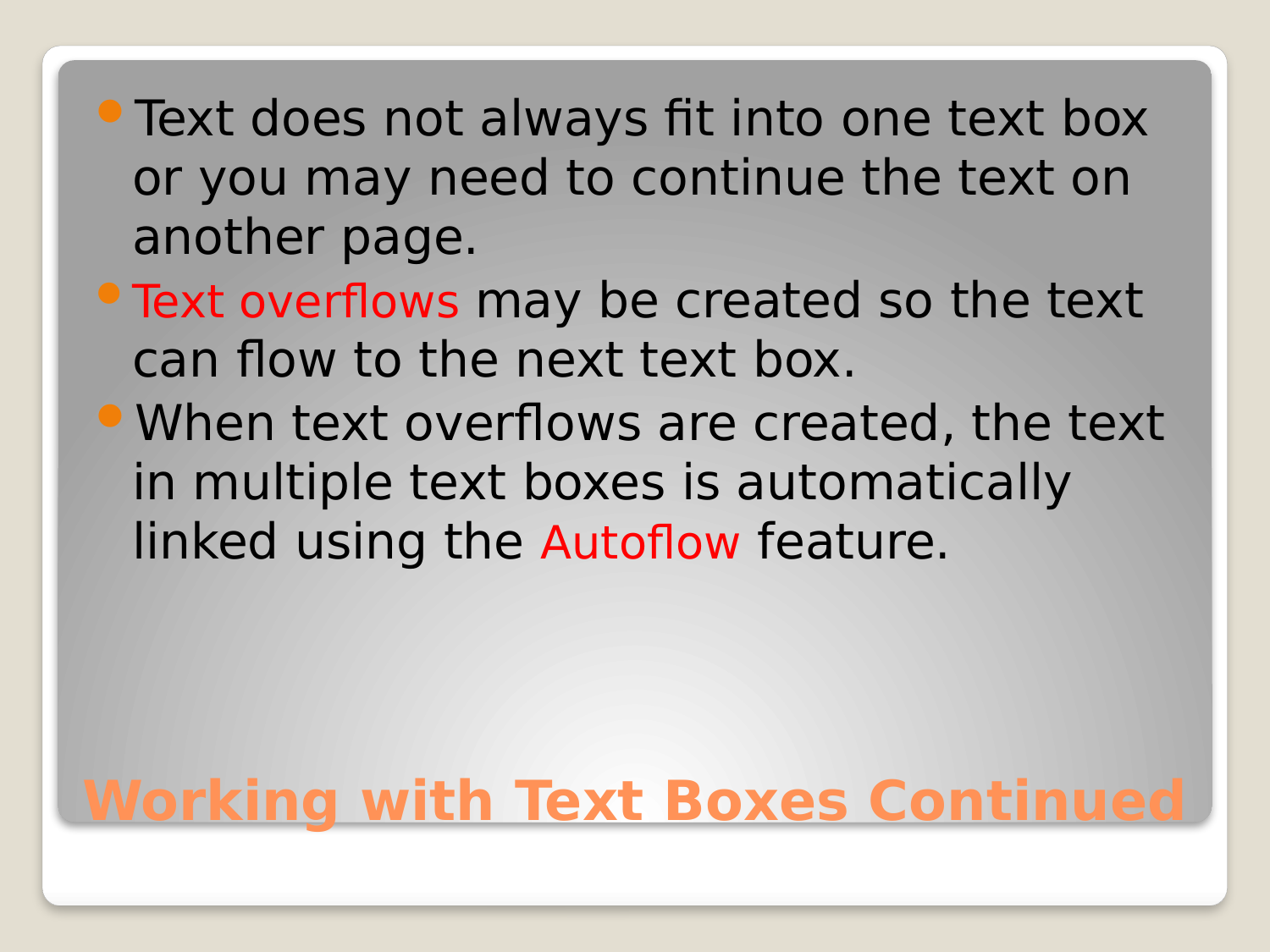

Text does not always fit into one text box or you may need to continue the text on another page.
Text overflows may be created so the text can flow to the next text box.
When text overflows are created, the text in multiple text boxes is automatically linked using the Autoflow feature.
# Working with Text Boxes Continued